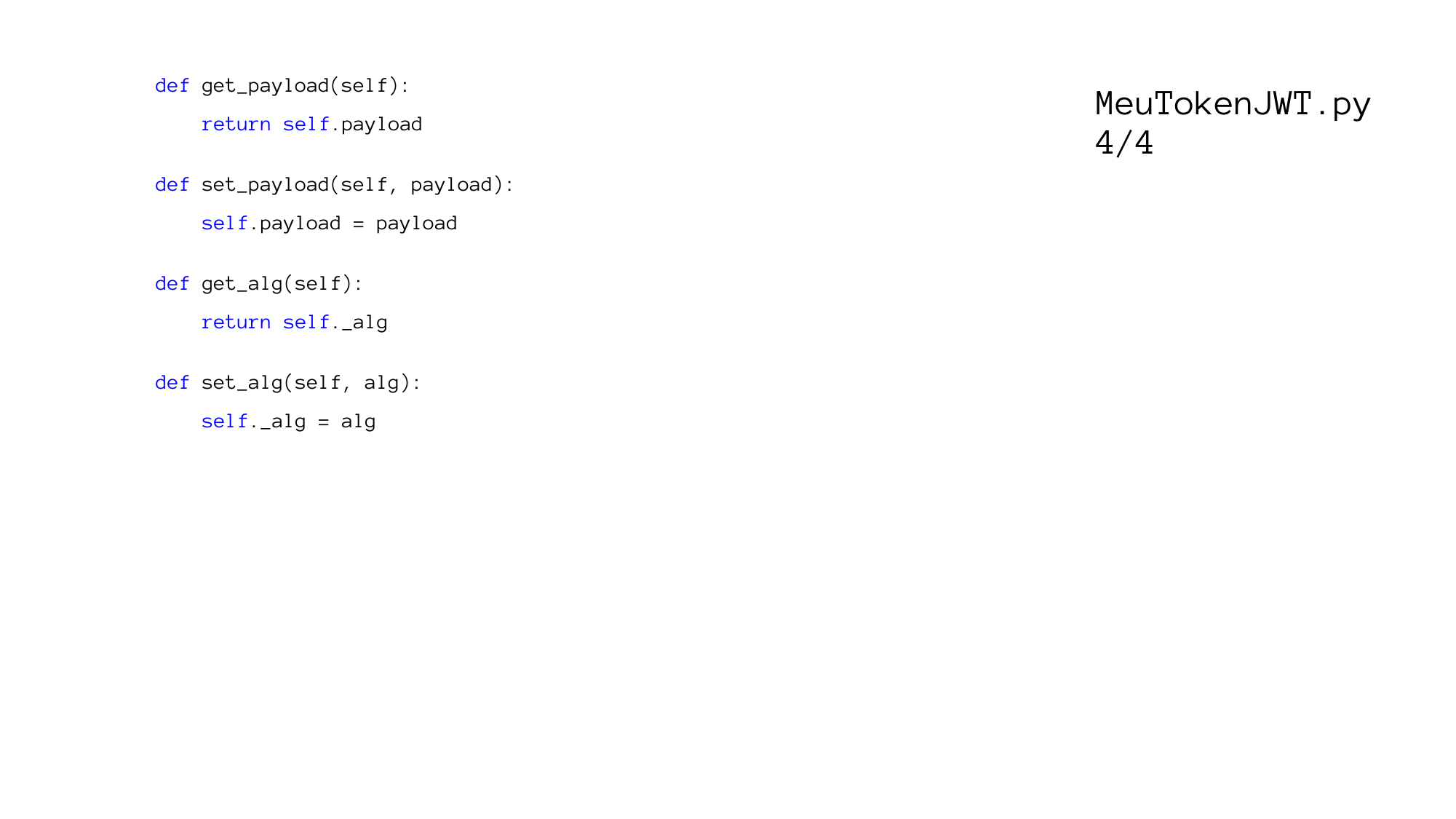

# MeuTokenJWT.py 4/4
    def get_payload(self):
        return self.payload
    def set_payload(self, payload):
        self.payload = payload
    def get_alg(self):
        return self._alg
    def set_alg(self, alg):
        self._alg = alg